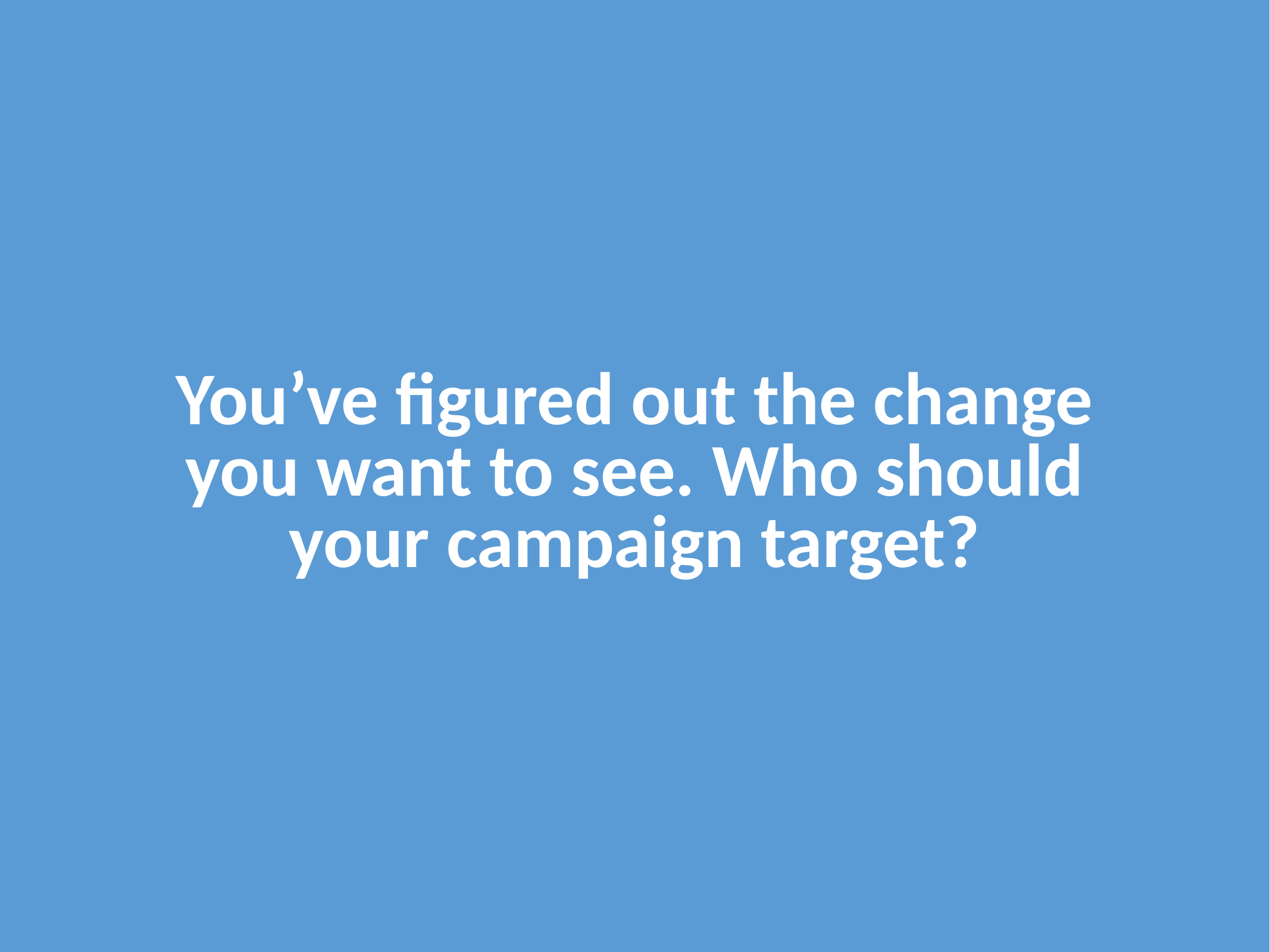

You’ve figured out the change you want to see. Who should your campaign target?